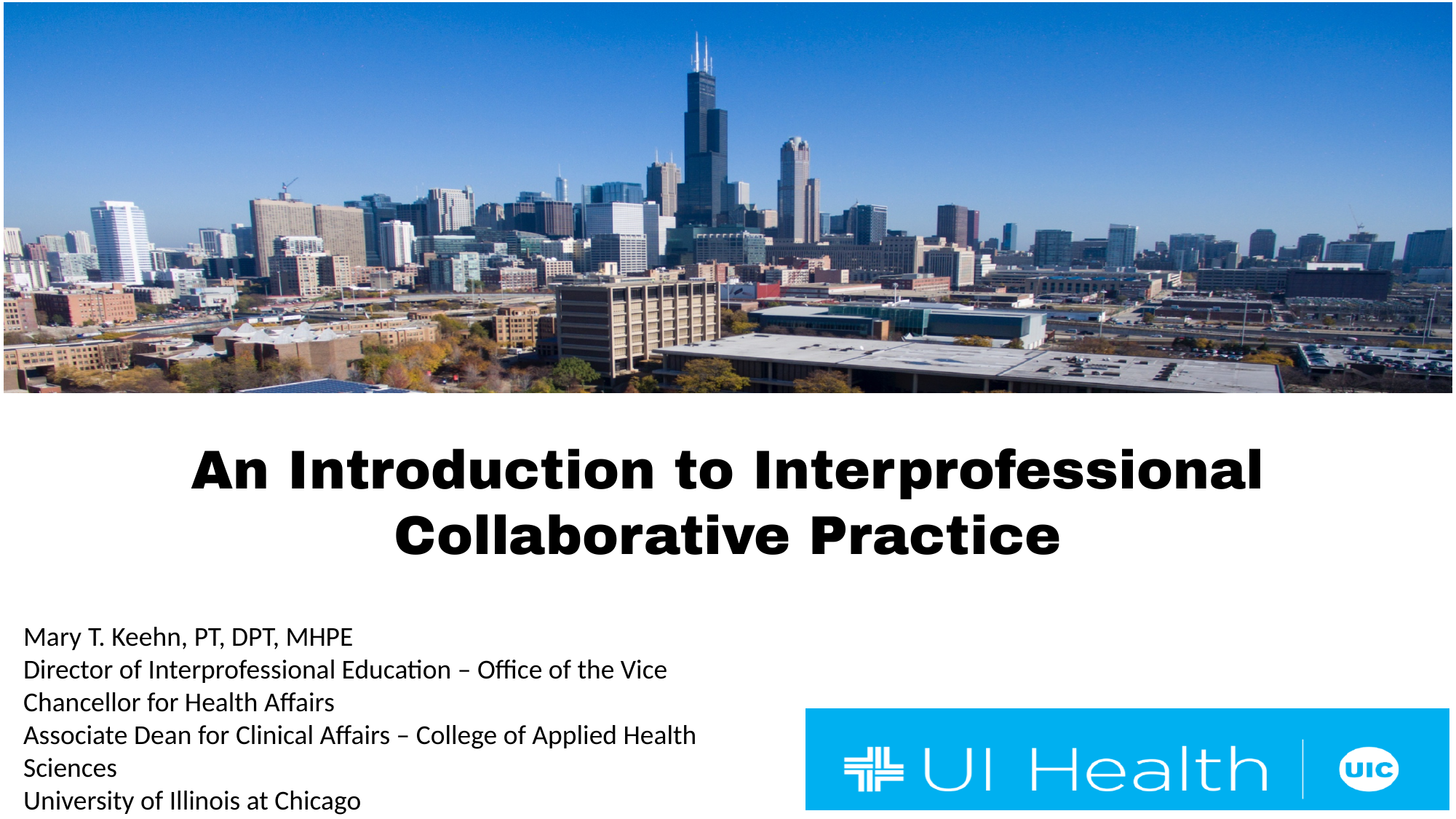

#
An Introduction to Interprofessional Collaborative Practice
Mary T. Keehn, PT, DPT, MHPE
Director of Interprofessional Education – Office of the Vice Chancellor for Health Affairs
Associate Dean for Clinical Affairs – College of Applied Health Sciences
University of Illinois at Chicago